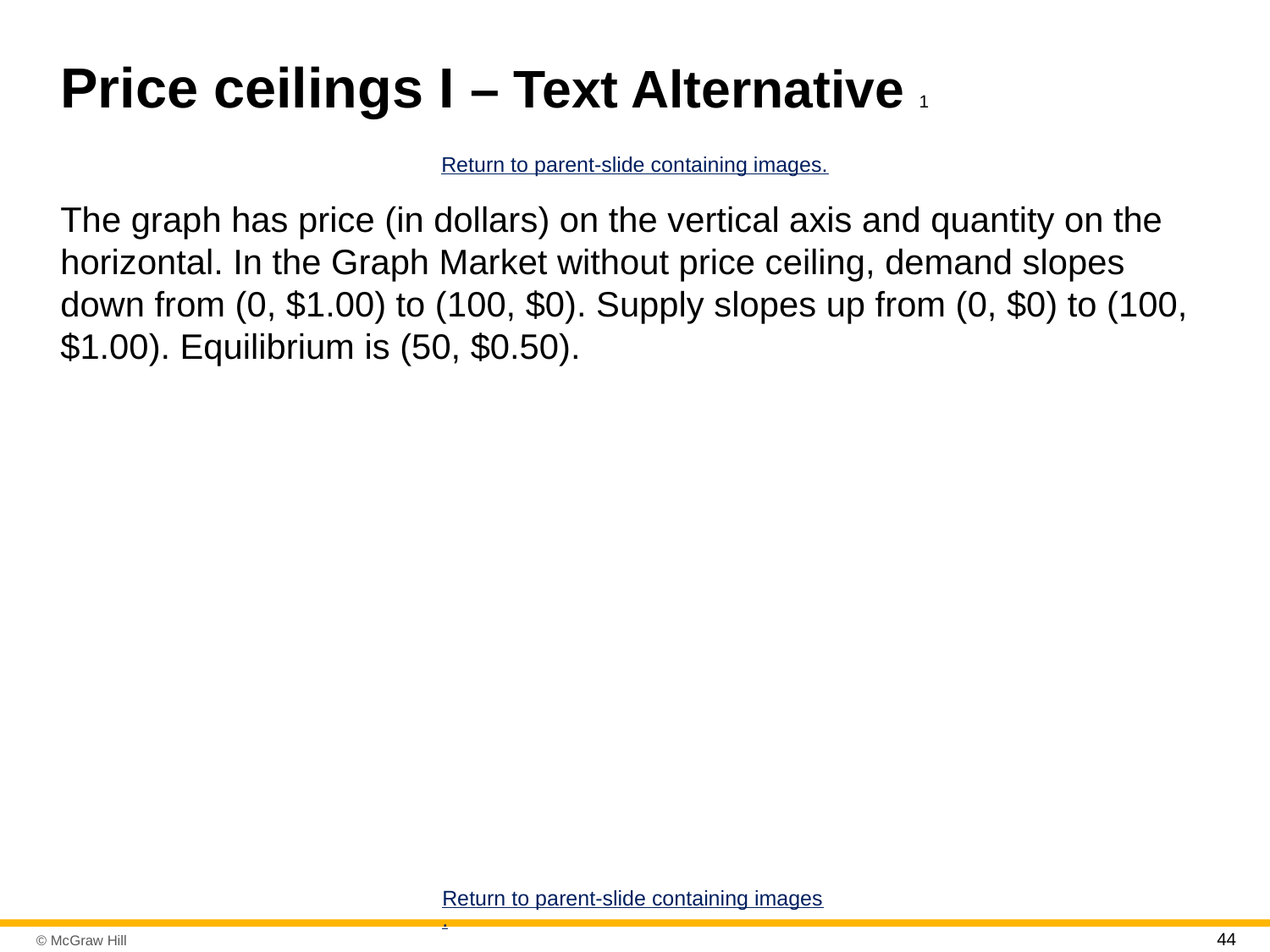

# Price ceilings I – Text Alternative 1
Return to parent-slide containing images.
The graph has price (in dollars) on the vertical axis and quantity on the horizontal. In the Graph Market without price ceiling, demand slopes down from (0, $1.00) to (100, $0). Supply slopes up from (0, $0) to (100, $1.00). Equilibrium is (50, $0.50).
Return to parent-slide containing images.